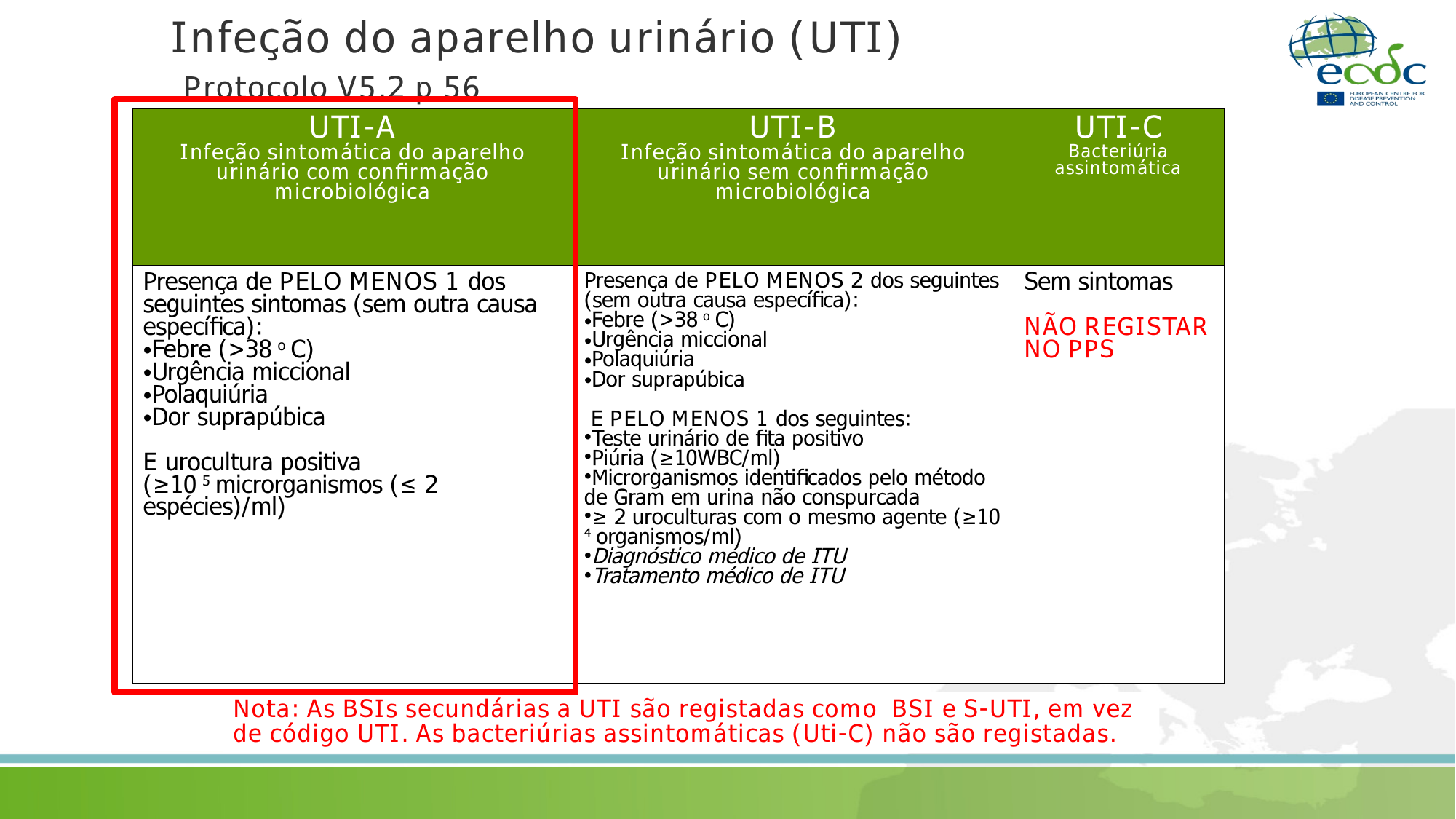

Infeção do aparelho urinário (UTI)
 Protocolo V5.2 p 56

| UTI-A Infeção sintomática do aparelho urinário com confirmação microbiológica | UTI-B Infeção sintomática do aparelho urinário sem confirmação microbiológica | UTI-C Bacteriúria assintomática |
| --- | --- | --- |
| Presença de PELO MENOS 1 dos seguintes sintomas (sem outra causa específica): Febre (>38 o C) Urgência miccional Polaquiúria Dor suprapúbica E urocultura positiva (≥10 5 microrganismos (≤ 2 espécies)/ml) | Presença de PELO MENOS 2 dos seguintes (sem outra causa específica): Febre (>38 o C) Urgência miccional Polaquiúria Dor suprapúbica E PELO MENOS 1 dos seguintes: Teste urinário de fita positivo Piúria (≥10WBC/ml) Microrganismos identificados pelo método de Gram em urina não conspurcada ≥ 2 uroculturas com o mesmo agente (≥10 4 organismos/ml) Diagnóstico médico de ITU Tratamento médico de ITU | Sem sintomas NÃO REGISTAR NO PPS |
Nota: As BSIs secundárias a UTI são registadas como  BSI e S-UTI, em vez de código UTI. As bacteriúrias assintomáticas (Uti-C) não são registadas.